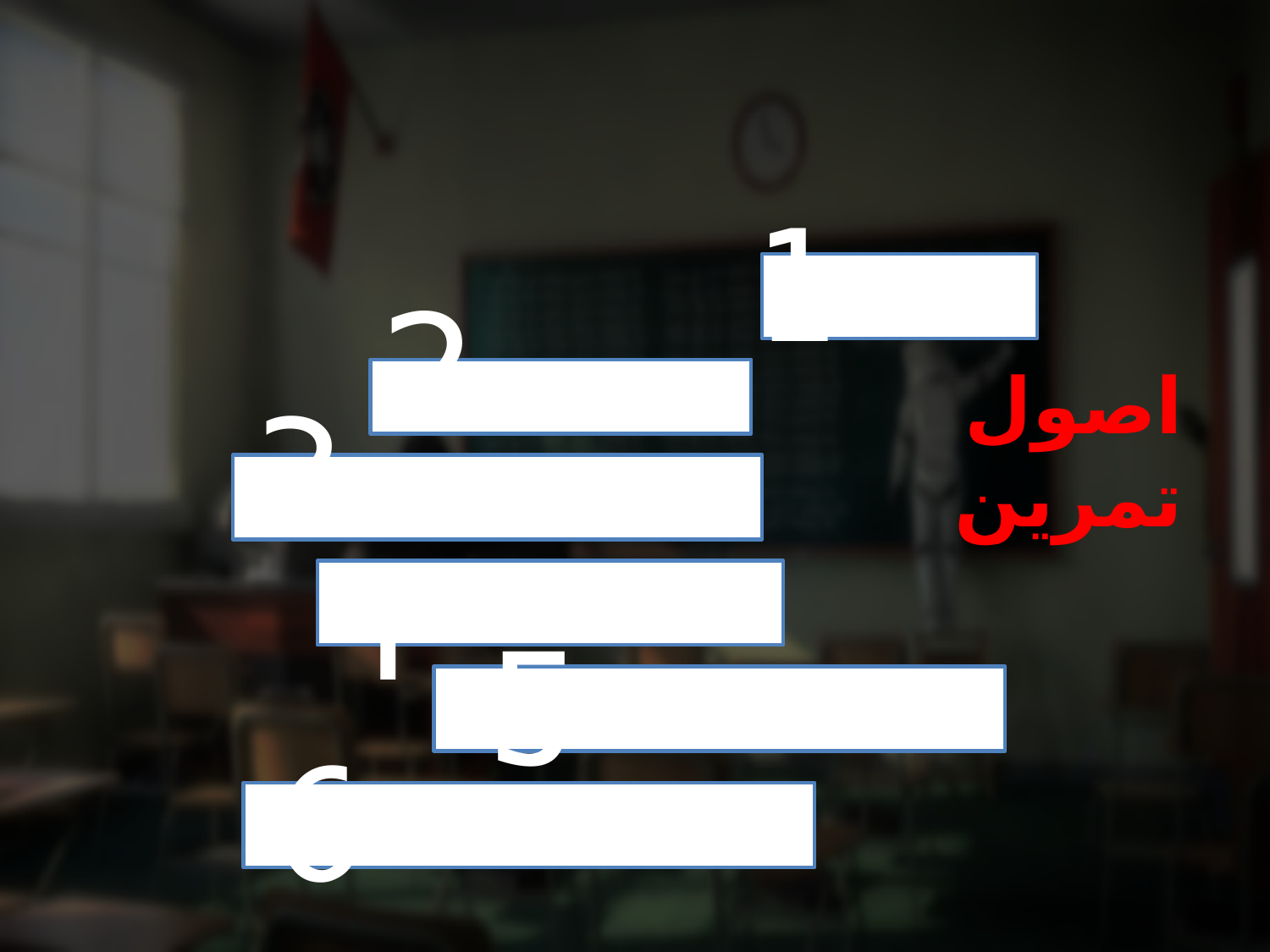

1
شکل دادن
2
طول مدت تمرین
3
کنترل تمرین
# اصول تمرین
4
تمرین تا حد تسلط
5
اجرای تمرین توزیعی
6
فواصل زمانی تمرین